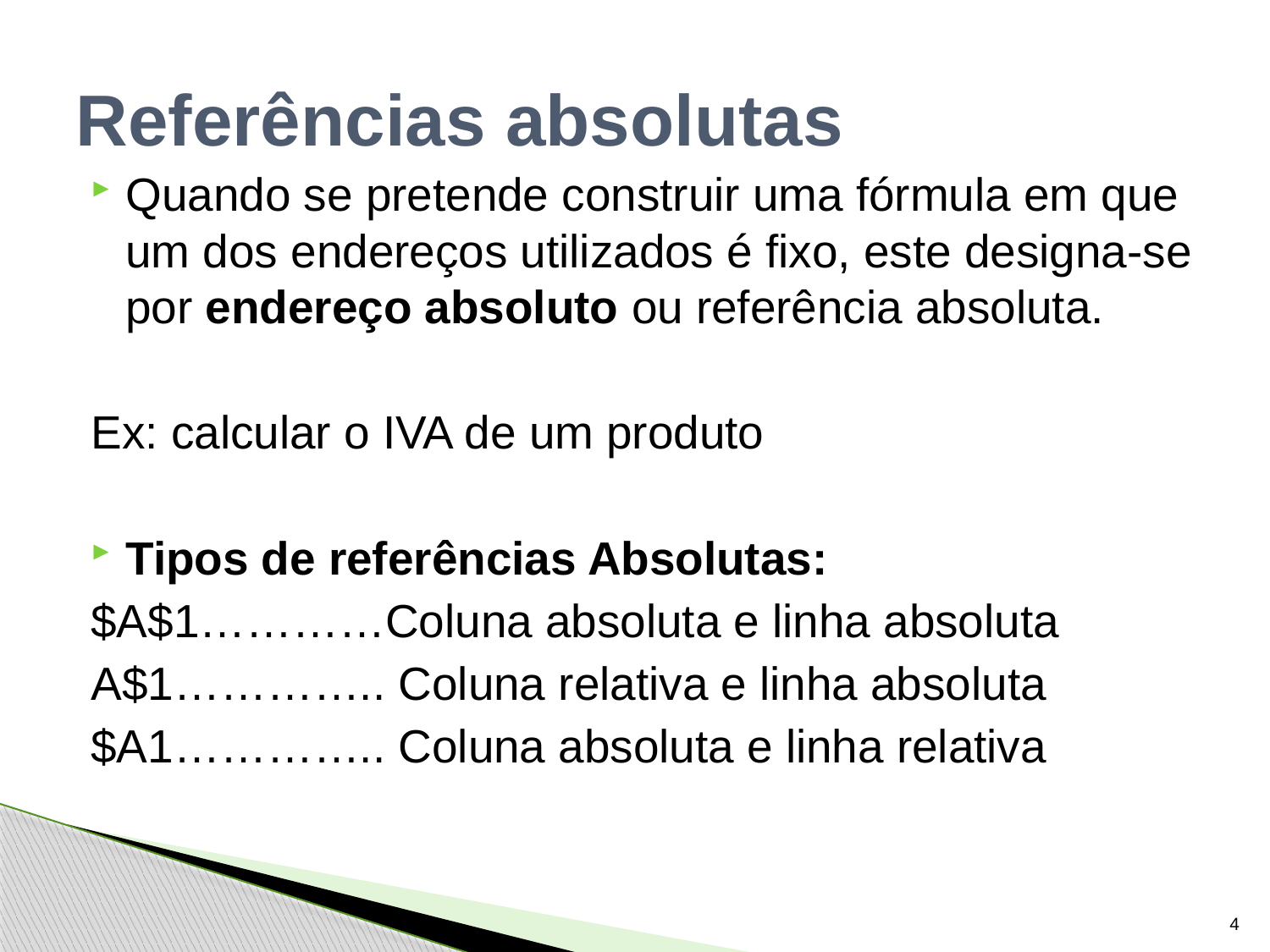

# Referências absolutas
Quando se pretende construir uma fórmula em que um dos endereços utilizados é fixo, este designa-se por endereço absoluto ou referência absoluta.

Ex: calcular o IVA de um produto

Tipos de referências Absolutas:
$A$1…………Coluna absoluta e linha absoluta
A$1………….. Coluna relativa e linha absoluta
$A1………….. Coluna absoluta e linha relativa
4